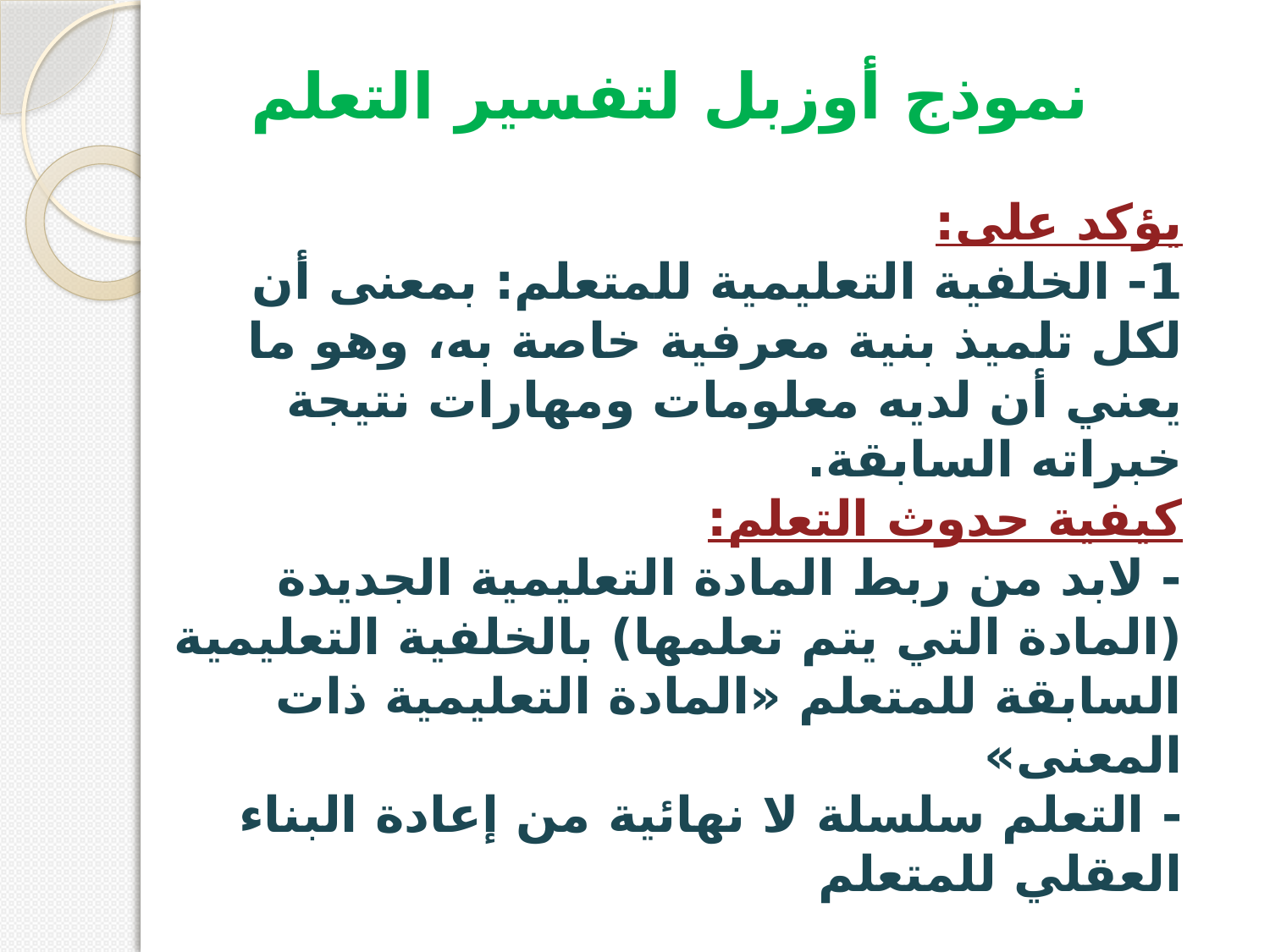

نموذج أوزبل لتفسير التعلم

يؤكد على:
1- الخلفية التعليمية للمتعلم: بمعنى أن لكل تلميذ بنية معرفية خاصة به، وهو ما يعني أن لديه معلومات ومهارات نتيجة خبراته السابقة.
كيفية حدوث التعلم:
- لابد من ربط المادة التعليمية الجديدة (المادة التي يتم تعلمها) بالخلفية التعليمية السابقة للمتعلم «المادة التعليمية ذات المعنى»
- التعلم سلسلة لا نهائية من إعادة البناء العقلي للمتعلم